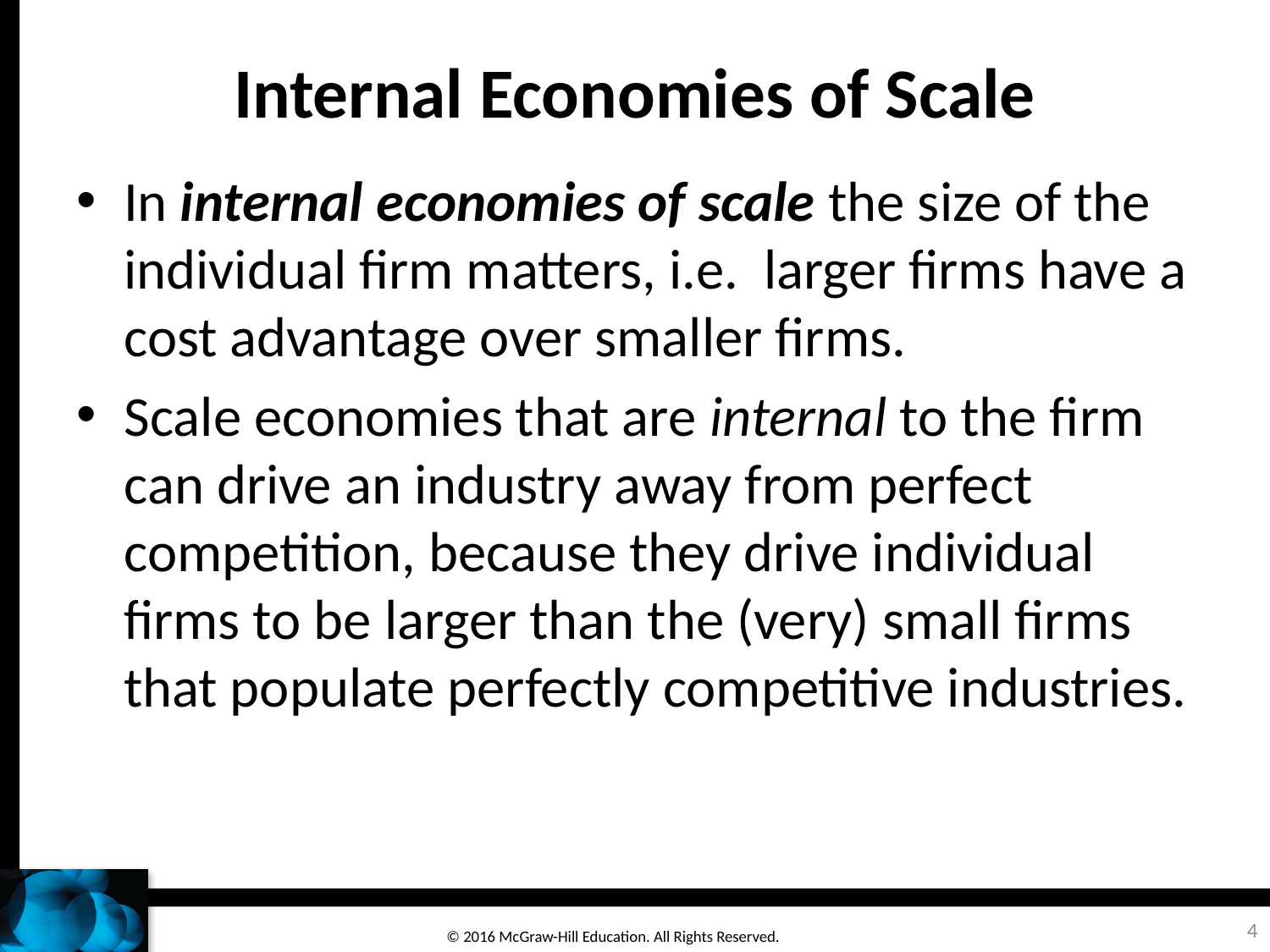

# Internal Economies of Scale
In internal economies of scale the size of the individual firm matters, i.e.  larger firms have a cost advantage over smaller firms.
Scale economies that are internal to the firm can drive an industry away from perfect competition, because they drive individual firms to be larger than the (very) small firms that populate perfectly competitive industries.
4
© 2016 McGraw-Hill Education. All Rights Reserved.